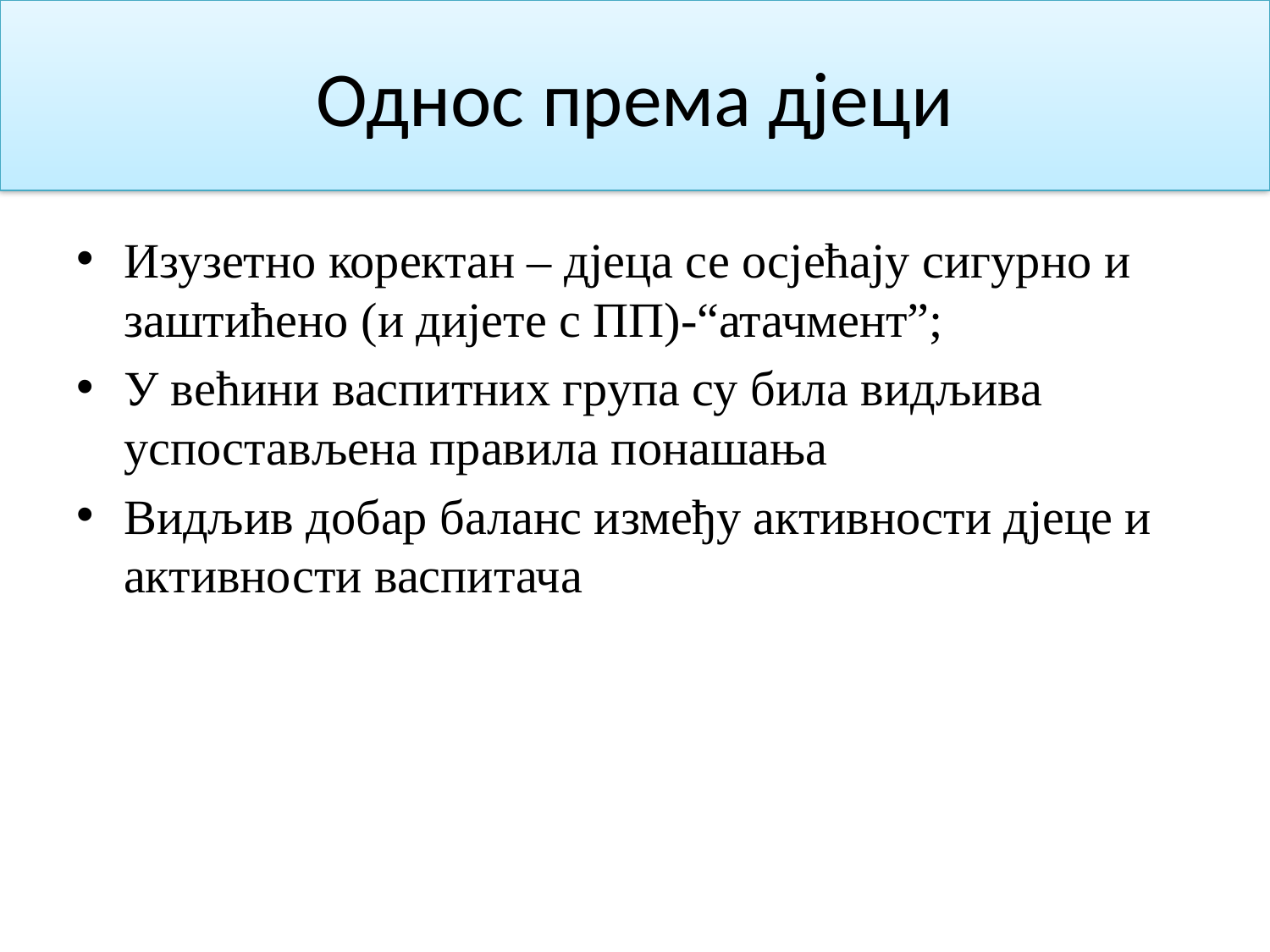

# Однос према дјеци
Изузетно коректан – дјеца се осјећају сигурно и заштићено (и дијете с ПП)-“атачмент”;
У већини васпитних група су била видљива успостављена правила понашања
Видљив добар баланс између активности дјеце и активности васпитача